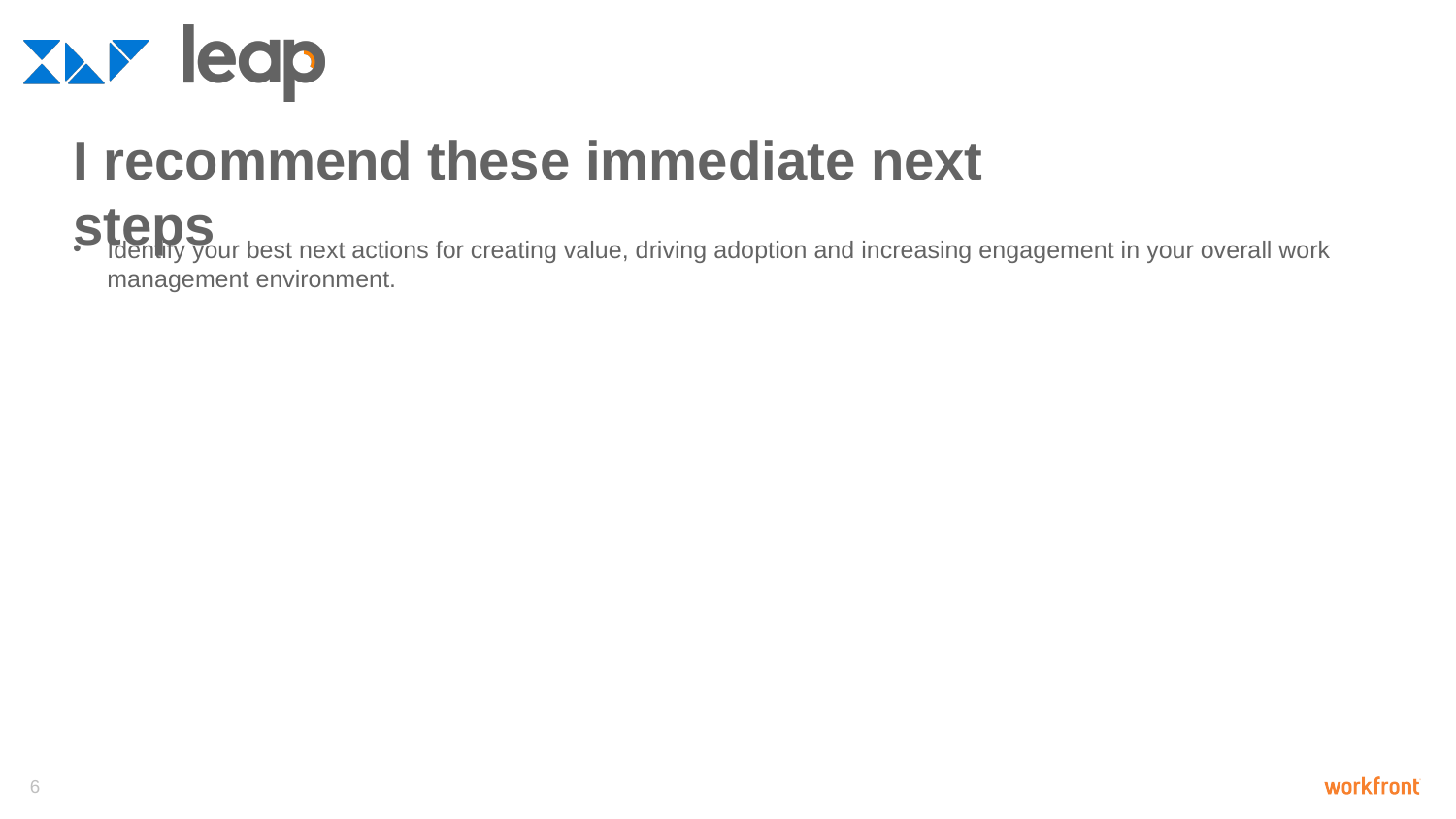

I recommend these immediate next steps
Identify your best next actions for creating value, driving adoption and increasing engagement in your overall work management environment.